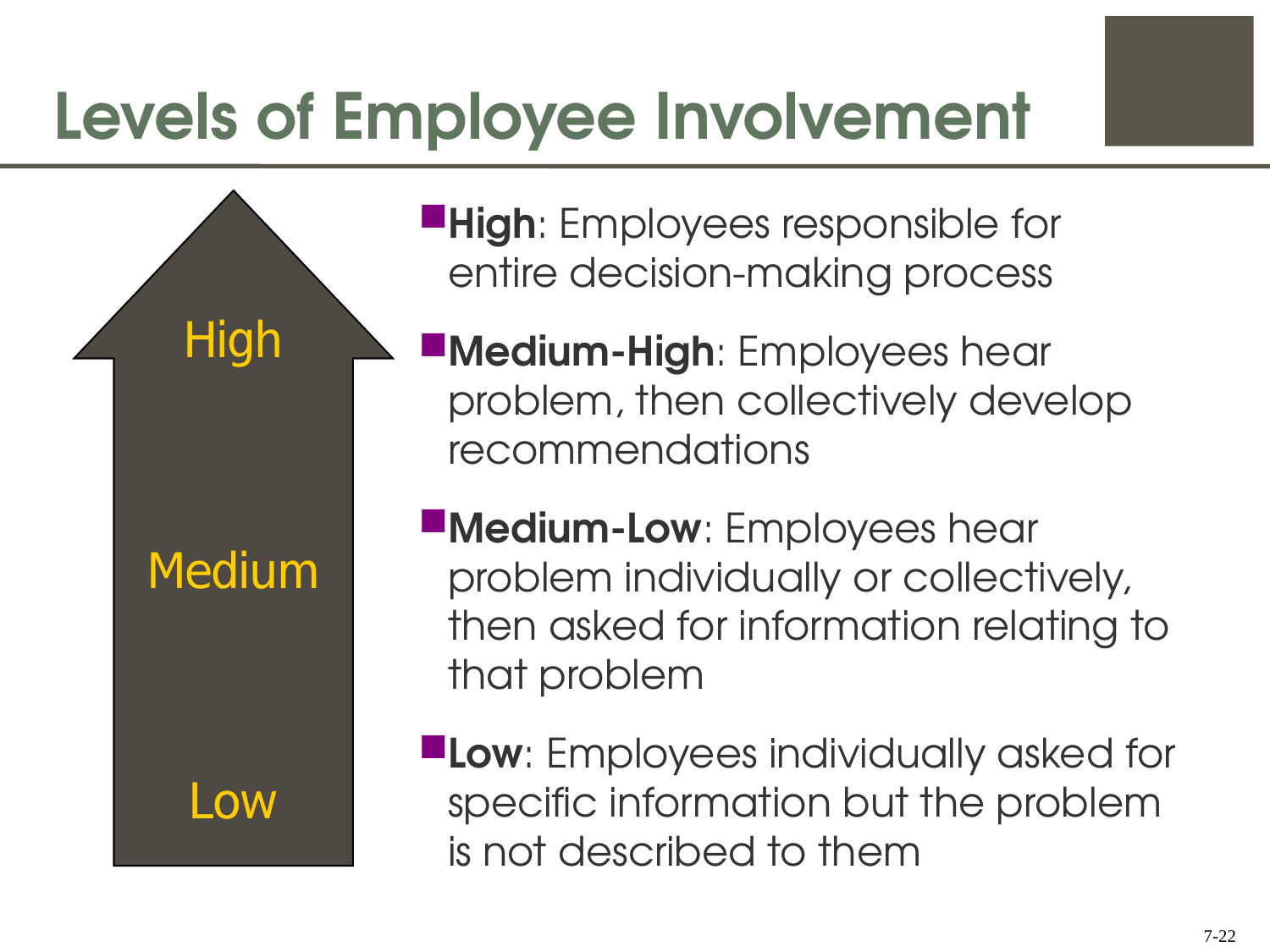

# Levels of Employee Involvement
High: Employees responsible for entire decision-making process
Medium-High: Employees hear problem, then collectively develop recommendations
Medium-Low: Employees hear problem individually or collectively, then asked for information relating to that problem
Low: Employees individually asked for specific information but the problem is not described to them
High

Medium

Low